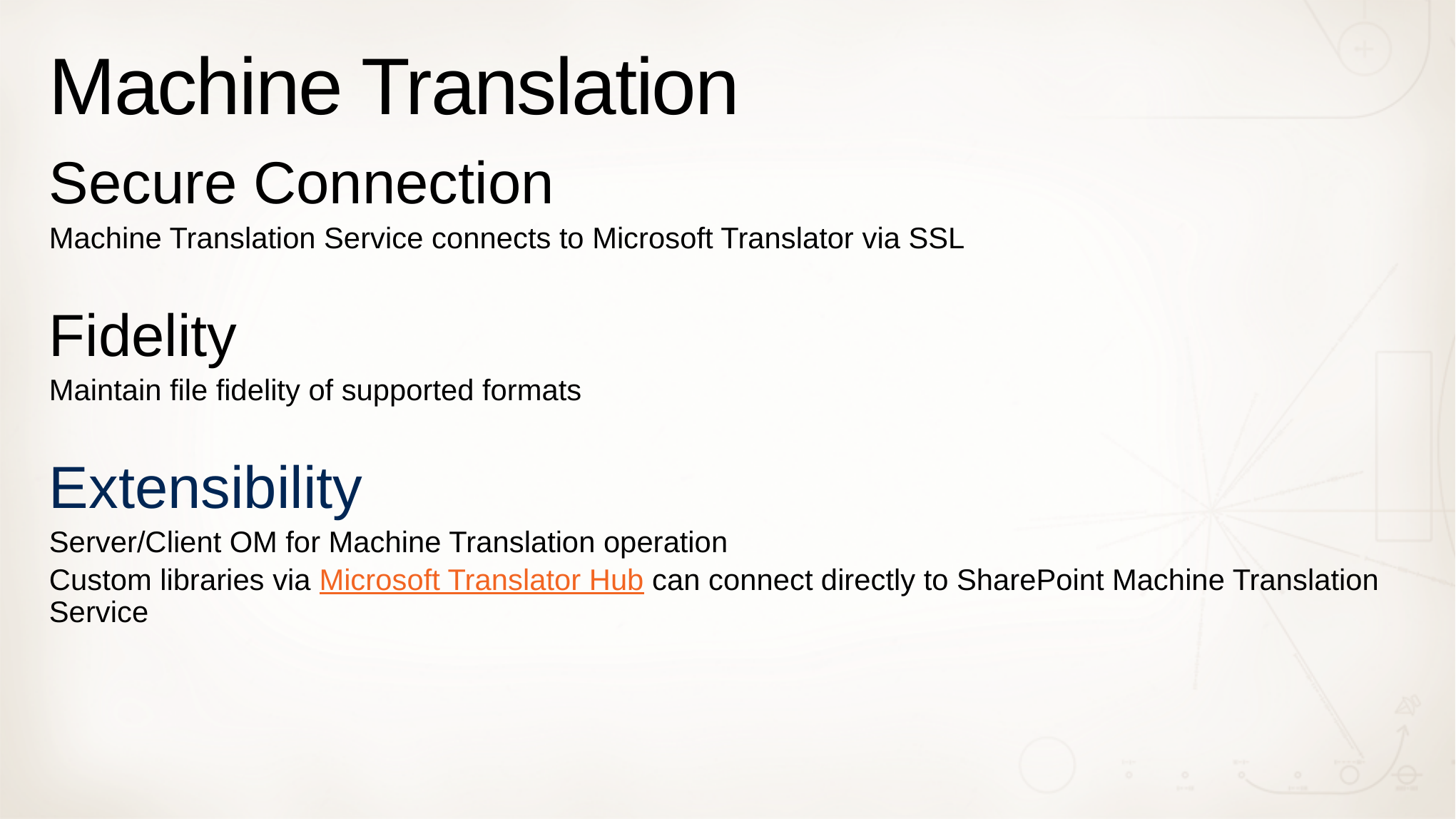

# Machine Translation
Secure Connection
Machine Translation Service connects to Microsoft Translator via SSL

Fidelity
Maintain file fidelity of supported formats

Extensibility
Server/Client OM for Machine Translation operation
Custom libraries via Microsoft Translator Hub can connect directly to SharePoint Machine Translation Service